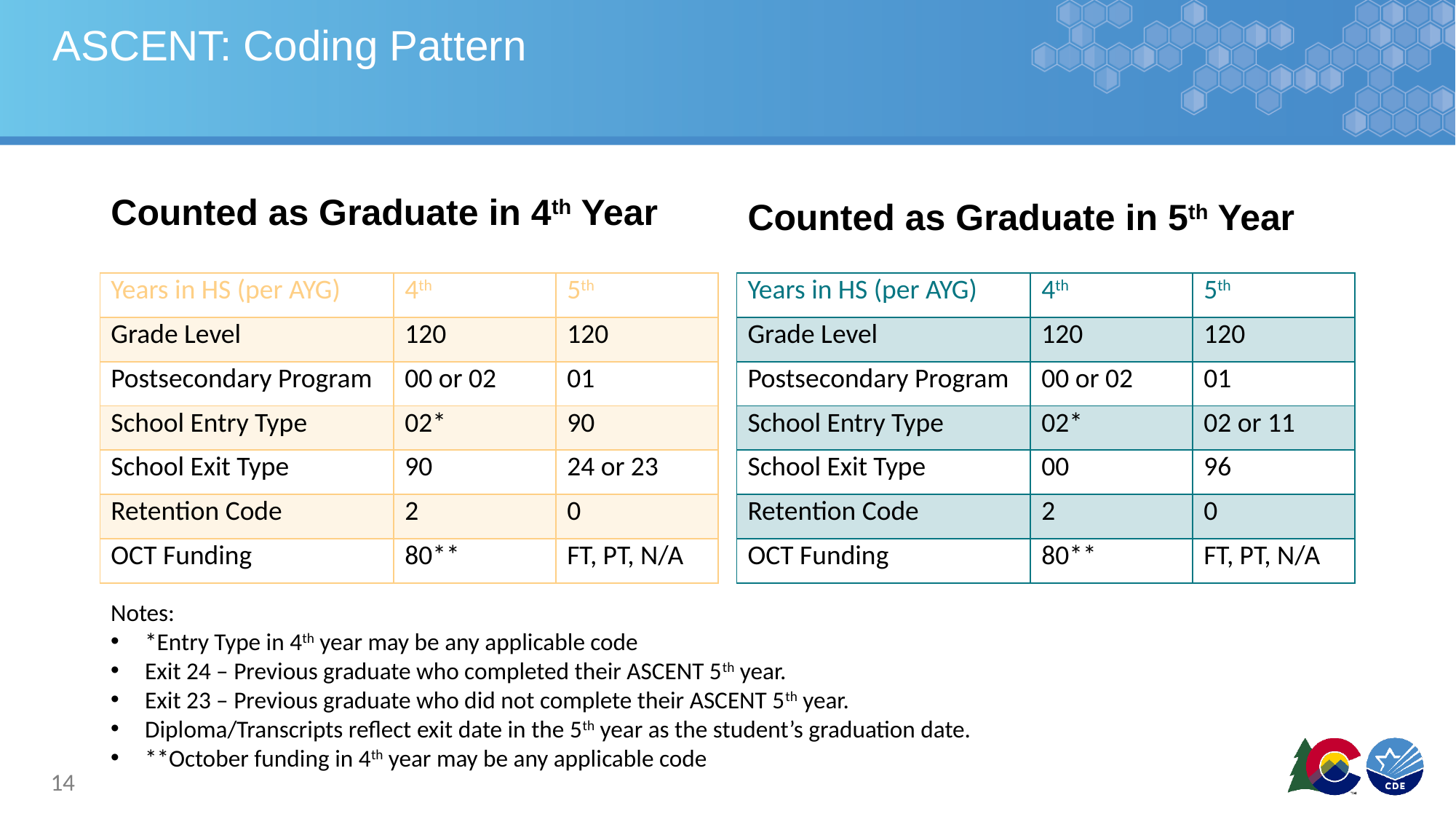

# ASCENT: Coding Pattern
Counted as Graduate in 4th Year
Counted as Graduate in 5th Year
| Years in HS (per AYG) | 4th | 5th |
| --- | --- | --- |
| Grade Level | 120 | 120 |
| Postsecondary Program | 00 or 02 | 01 |
| School Entry Type | 02\* | 90 |
| School Exit Type | 90 | 24 or 23 |
| Retention Code | 2 | 0 |
| OCT Funding | 80\*\* | FT, PT, N/A |
| Years in HS (per AYG) | 4th | 5th |
| --- | --- | --- |
| Grade Level | 120 | 120 |
| Postsecondary Program | 00 or 02 | 01 |
| School Entry Type | 02\* | 02 or 11 |
| School Exit Type | 00 | 96 |
| Retention Code | 2 | 0 |
| OCT Funding | 80\*\* | FT, PT, N/A |
Notes:
*Entry Type in 4th year may be any applicable code
Exit 24 – Previous graduate who completed their ASCENT 5th year.
Exit 23 – Previous graduate who did not complete their ASCENT 5th year.
Diploma/Transcripts reflect exit date in the 5th year as the student’s graduation date.
**October funding in 4th year may be any applicable code
14